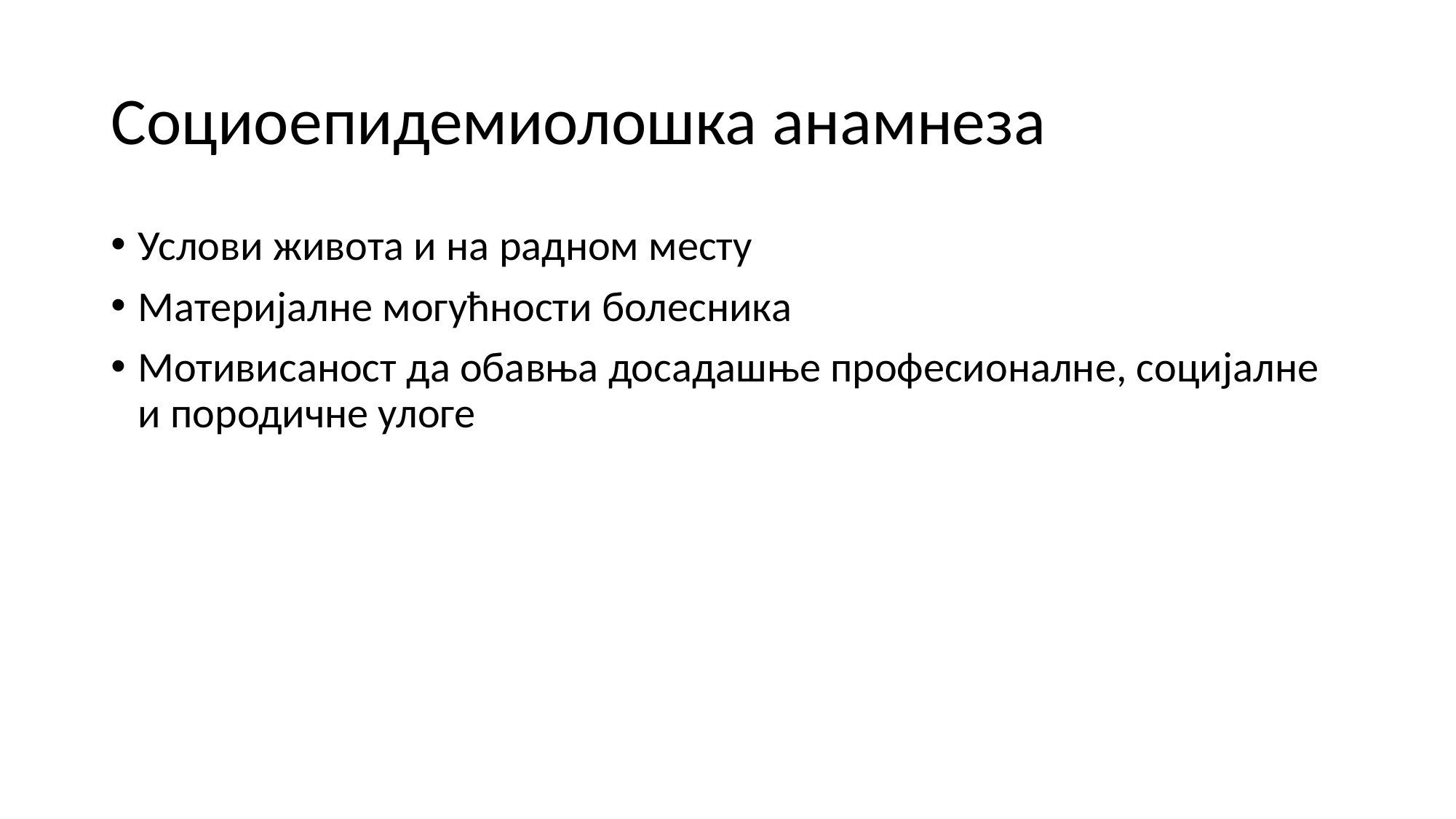

# Социоепидемиолошка анамнеза
Услови живота и на радном месту
Материјалне могућности болесника
Мотивисаност да обавња досадашње професионалне, социјалне и породичне улоге